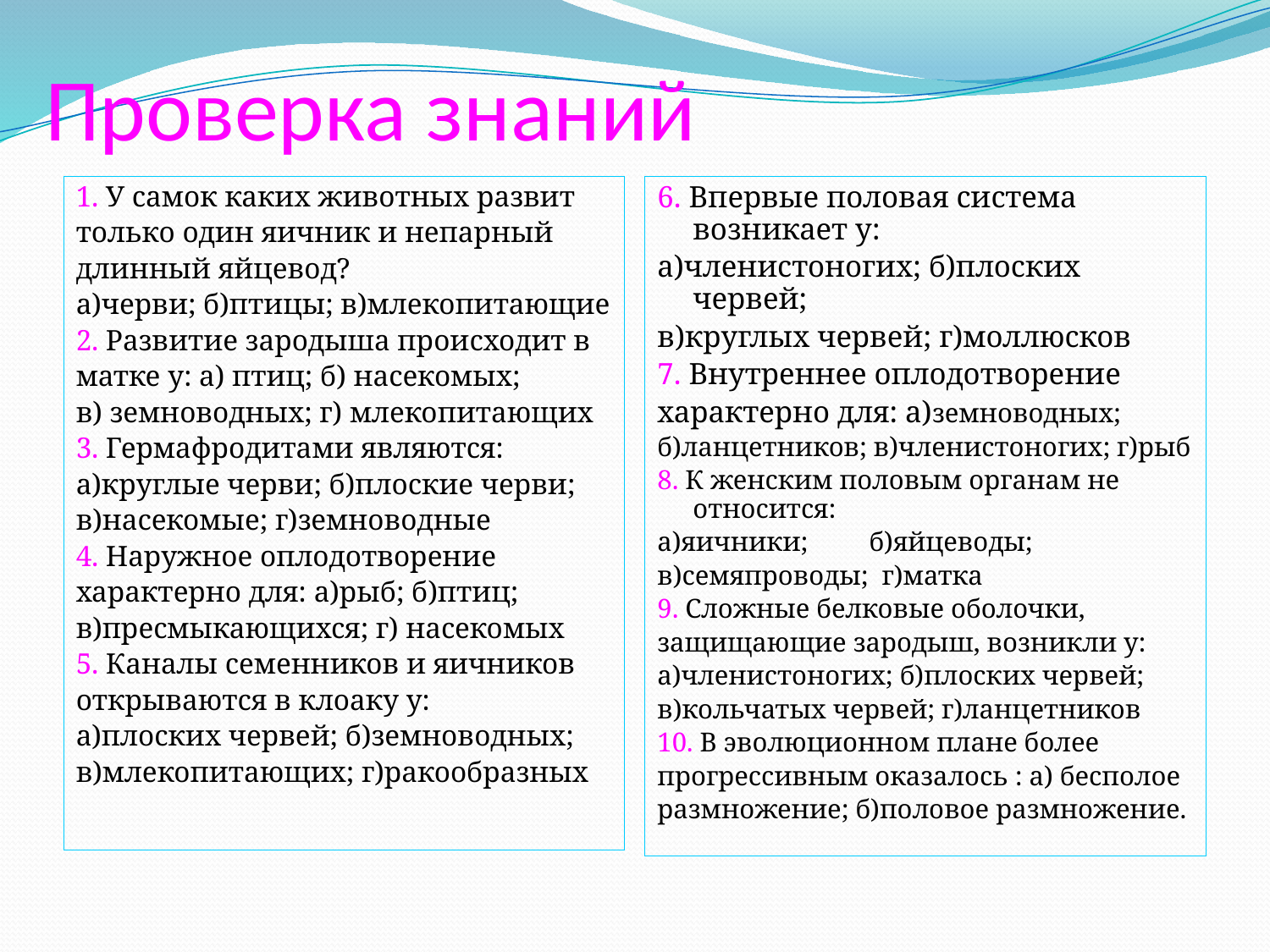

# Проверка знаний
1. У самок каких животных развит
только один яичник и непарный
длинный яйцевод?
а)черви; б)птицы; в)млекопитающие
2. Развитие зародыша происходит в
матке у: а) птиц; б) насекомых;
в) земноводных; г) млекопитающих
3. Гермафродитами являются:
а)круглые черви; б)плоские черви;
в)насекомые; г)земноводные
4. Наружное оплодотворение
характерно для: а)рыб; б)птиц;
в)пресмыкающихся; г) насекомых
5. Каналы семенников и яичников
открываются в клоаку у:
а)плоских червей; б)земноводных;
в)млекопитающих; г)ракообразных

6. Впервые половая система возникает у:
а)членистоногих; б)плоских червей;
в)круглых червей; г)моллюсков
7. Внутреннее оплодотворение
характерно для: а)земноводных;
б)ланцетников; в)членистоногих; г)рыб
8. К женским половым органам не относится:
а)яичники;         б)яйцеводы;
в)семяпроводы;  г)матка
9. Сложные белковые оболочки,
защищающие зародыш, возникли у:
а)членистоногих; б)плоских червей;
в)кольчатых червей; г)ланцетников
10. В эволюционном плане более
прогрессивным оказалось : а) бесполое
размножение; б)половое размножение.